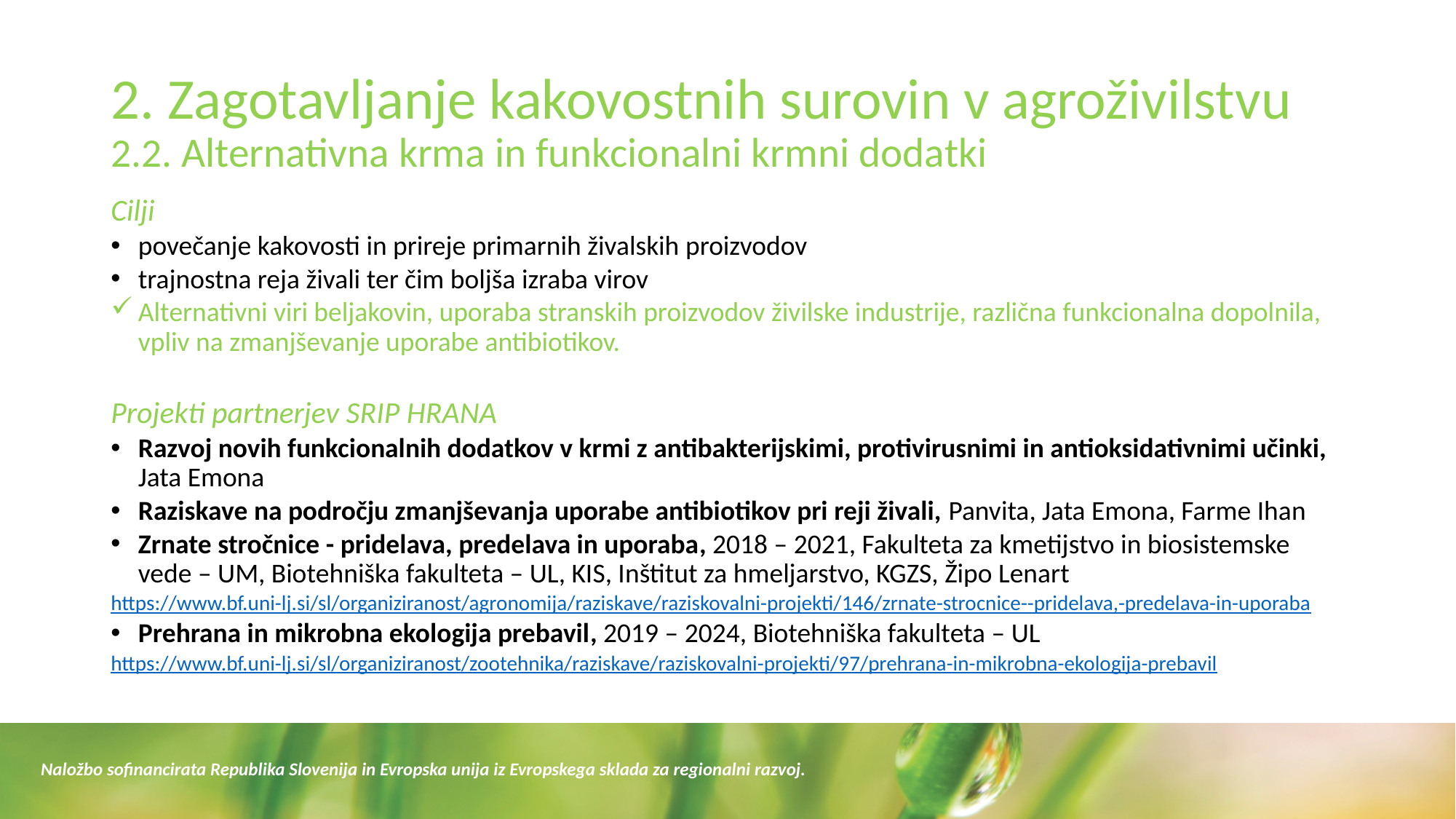

# 2. Zagotavljanje kakovostnih surovin v agroživilstvu 2.2. Alternativna krma in funkcionalni krmni dodatki
Cilji
povečanje kakovosti in prireje primarnih živalskih proizvodov
trajnostna reja živali ter čim boljša izraba virov
Alternativni viri beljakovin, uporaba stranskih proizvodov živilske industrije, različna funkcionalna dopolnila, vpliv na zmanjševanje uporabe antibiotikov.

Projekti partnerjev SRIP HRANA
Razvoj novih funkcionalnih dodatkov v krmi z antibakterijskimi, protivirusnimi in antioksidativnimi učinki, Jata Emona
Raziskave na področju zmanjševanja uporabe antibiotikov pri reji živali, Panvita, Jata Emona, Farme Ihan
Zrnate stročnice - pridelava, predelava in uporaba, 2018 – 2021, Fakulteta za kmetijstvo in biosistemske vede – UM, Biotehniška fakulteta – UL, KIS, Inštitut za hmeljarstvo, KGZS, Žipo Lenart
https://www.bf.uni-lj.si/sl/organiziranost/agronomija/raziskave/raziskovalni-projekti/146/zrnate-strocnice--pridelava,-predelava-in-uporaba
Prehrana in mikrobna ekologija prebavil, 2019 – 2024, Biotehniška fakulteta – UL
https://www.bf.uni-lj.si/sl/organiziranost/zootehnika/raziskave/raziskovalni-projekti/97/prehrana-in-mikrobna-ekologija-prebavil

Naložbo sofinancirata Republika Slovenija in Evropska unija iz Evropskega sklada za regionalni razvoj.